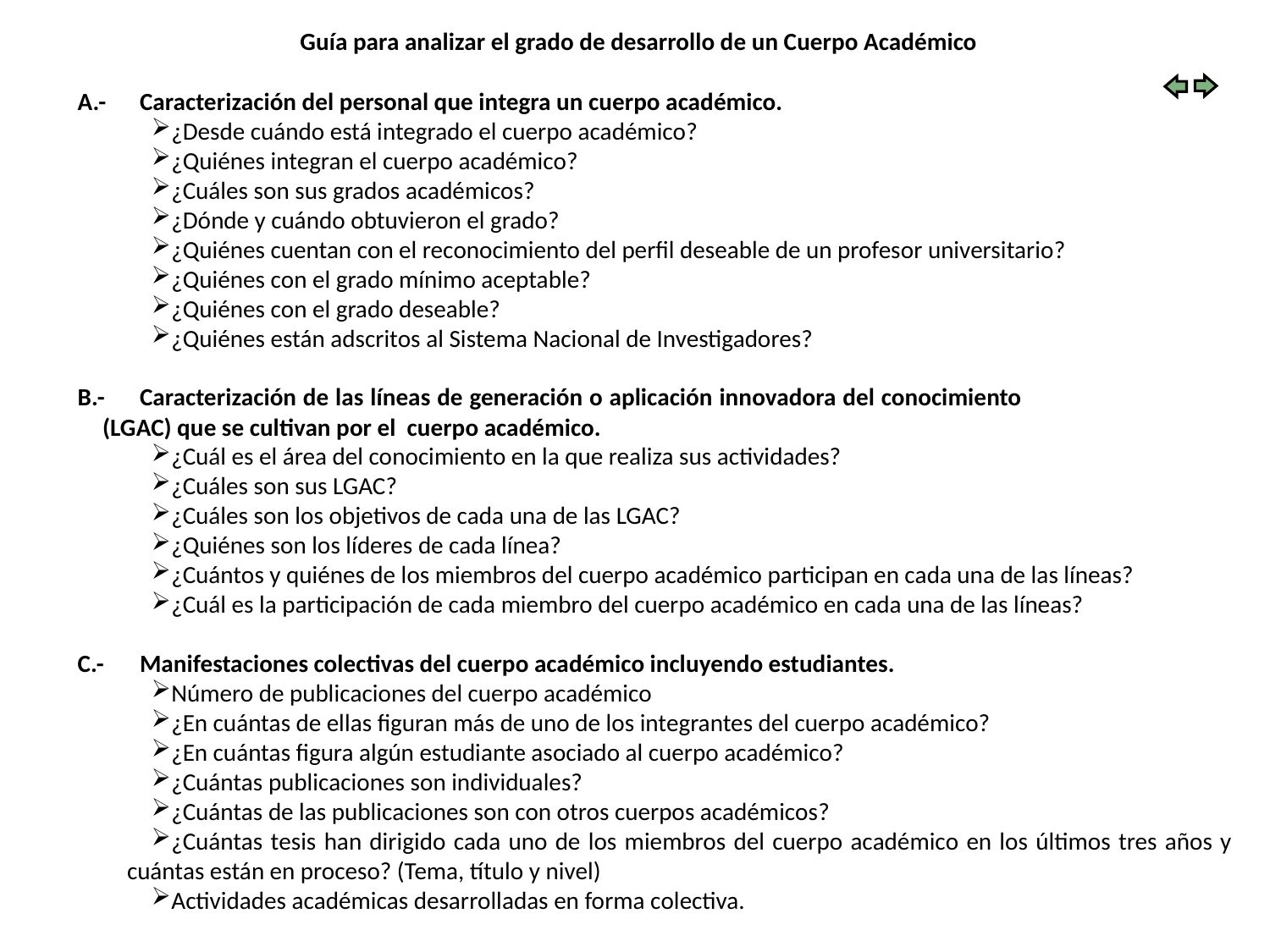

Guía para analizar el grado de desarrollo de un Cuerpo Académico

A.-	Caracterización del personal que integra un cuerpo académico.
¿Desde cuándo está integrado el cuerpo académico?
¿Quiénes integran el cuerpo académico?
¿Cuáles son sus grados académicos?
¿Dónde y cuándo obtuvieron el grado?
¿Quiénes cuentan con el reconocimiento del perfil deseable de un profesor universitario?
¿Quiénes con el grado mínimo aceptable?
¿Quiénes con el grado deseable?
¿Quiénes están adscritos al Sistema Nacional de Investigadores?

B.-	Caracterización de las líneas de generación o aplicación innovadora del conocimiento 			(LGAC) que se cultivan por el  cuerpo académico.
¿Cuál es el área del conocimiento en la que realiza sus actividades?
¿Cuáles son sus LGAC?
¿Cuáles son los objetivos de cada una de las LGAC?
¿Quiénes son los líderes de cada línea?
¿Cuántos y quiénes de los miembros del cuerpo académico participan en cada una de las líneas?
¿Cuál es la participación de cada miembro del cuerpo académico en cada una de las líneas?

C.-	Manifestaciones colectivas del cuerpo académico incluyendo estudiantes.
Número de publicaciones del cuerpo académico
¿En cuántas de ellas figuran más de uno de los integrantes del cuerpo académico?
¿En cuántas figura algún estudiante asociado al cuerpo académico?
¿Cuántas publicaciones son individuales?
¿Cuántas de las publicaciones son con otros cuerpos académicos?
¿Cuántas tesis han dirigido cada uno de los miembros del cuerpo académico en los últimos tres años y cuántas están en proceso? (Tema, título y nivel)
Actividades académicas desarrolladas en forma colectiva.